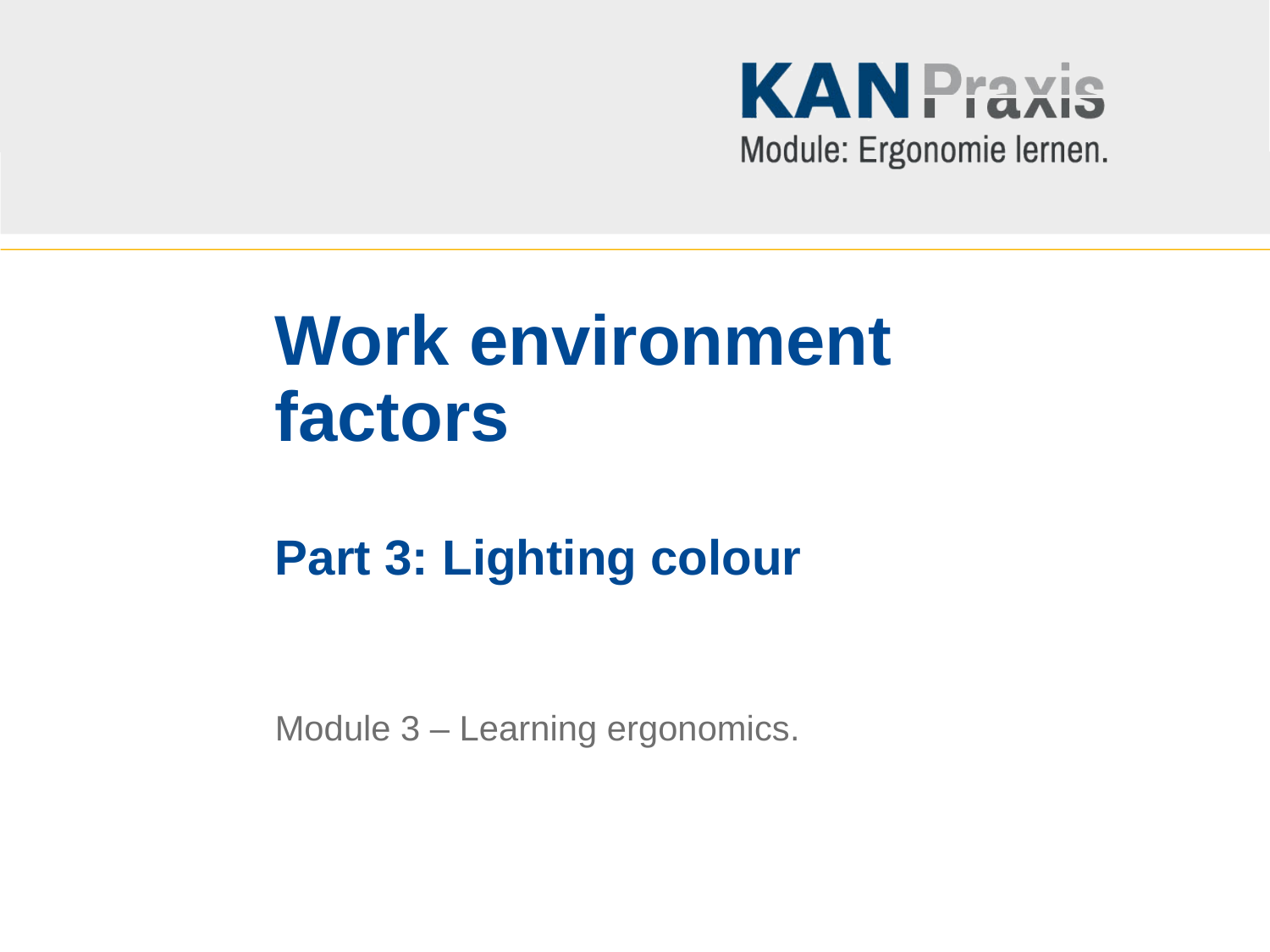

# Work environment factors Part 3: Lighting colour
Module 3 – Learning ergonomics.